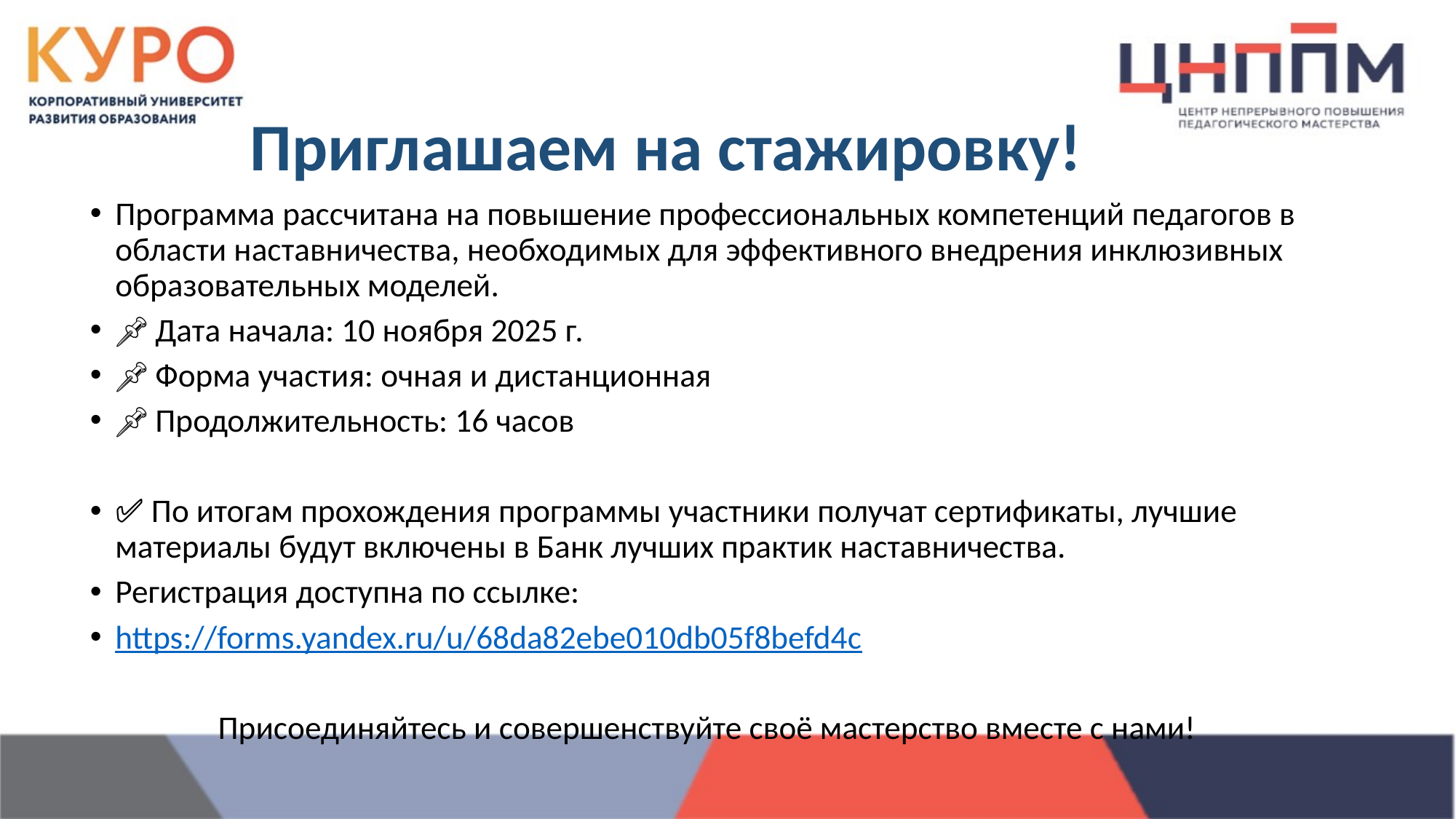

# Приглашаем на стажировку!

Программа рассчитана на повышение профессиональных компетенций педагогов в области наставничества, необходимых для эффективного внедрения инклюзивных образовательных моделей.
📌 Дата начала: 10 ноября 2025 г.
📌 Форма участия: очная и дистанционная
📌 Продолжительность: 16 часов

✅ По итогам прохождения программы участники получат сертификаты, лучшие материалы будут включены в Банк лучших практик наставничества.
Регистрация доступна по ссылке:
https://forms.yandex.ru/u/68da82ebe010db05f8befd4c

Присоединяйтесь и совершенствуйте своё мастерство вместе с нами!